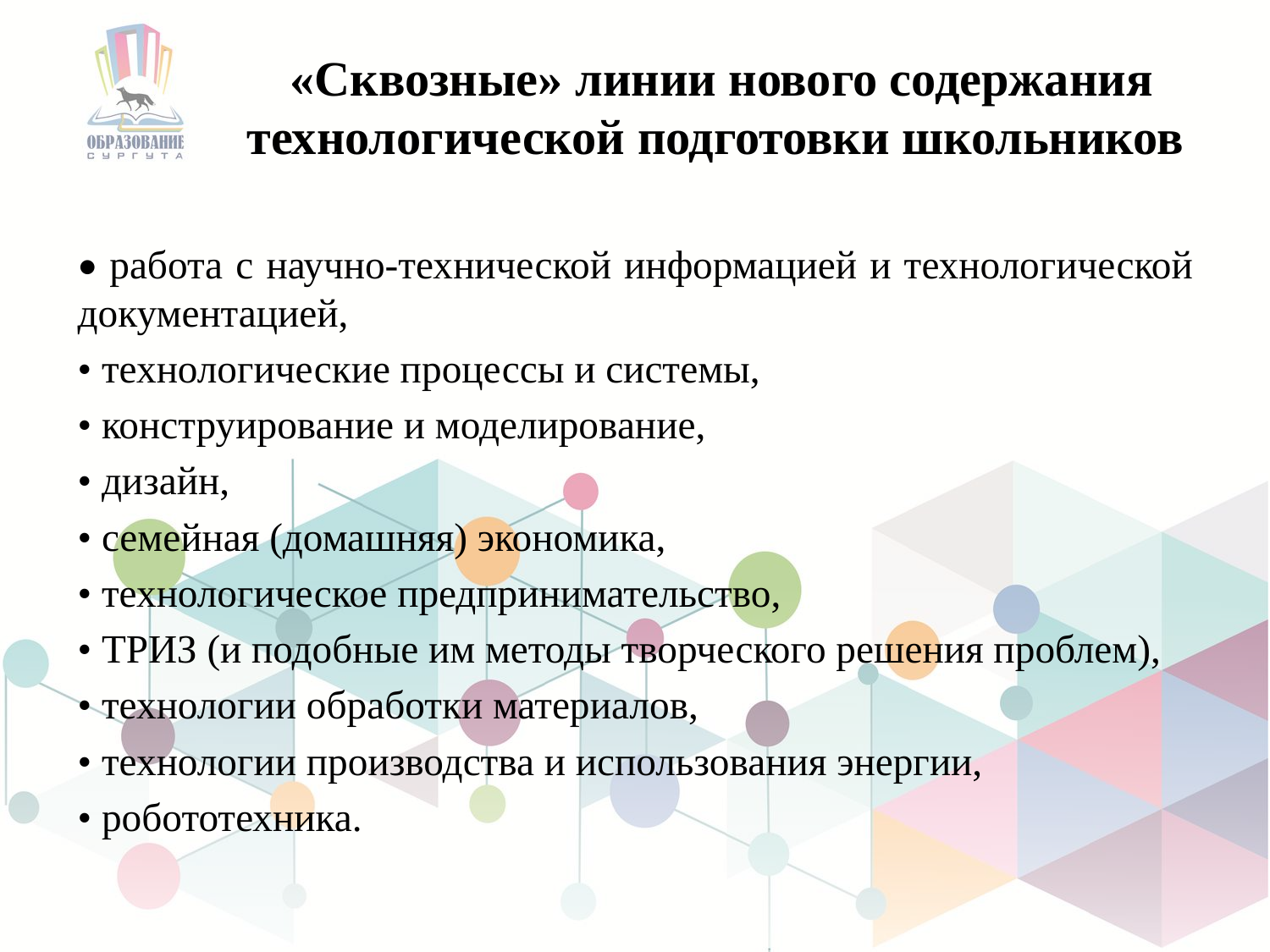

# «Сквозные» линии нового содержания технологической подготовки школьников

• работа с научно-технической информацией и технологической документацией,
• технологические процессы и системы,
• конструирование и моделирование,
• дизайн,
• семейная (домашняя) экономика,
• технологическое предпринимательство,
• ТРИЗ (и подобные им методы творческого решения проблем),
• технологии обработки материалов,
• технологии производства и использования энергии,
• робототехника.